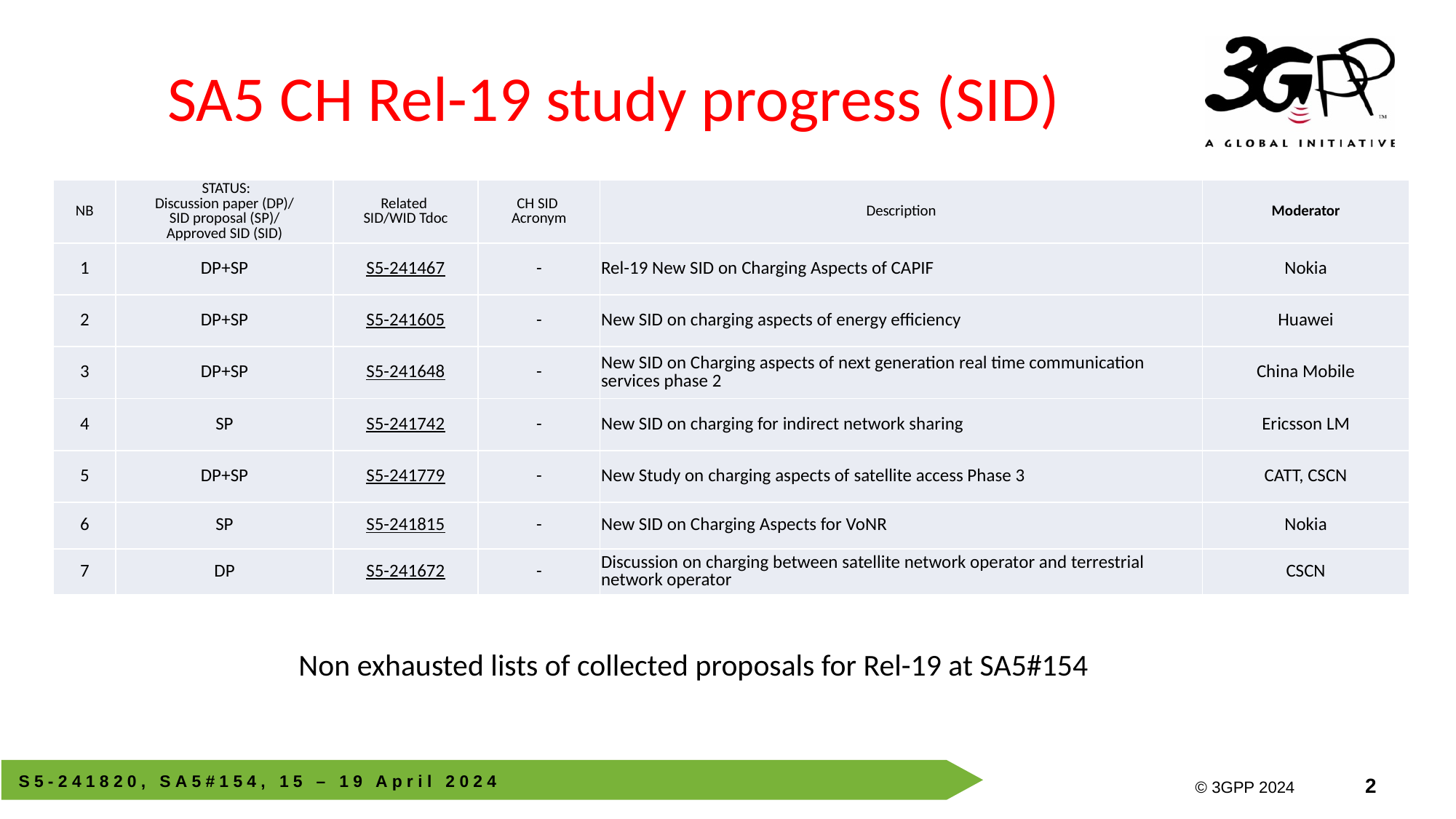

# SA5 CH Rel-19 study progress (SID)
| NB | STATUS: Discussion paper (DP)/ SID proposal (SP)/ Approved SID (SID) | Related SID/WID Tdoc | CH SID Acronym | Description | Moderator |
| --- | --- | --- | --- | --- | --- |
| 1 | DP+SP | S5-241467 | - | Rel-19 New SID on Charging Aspects of CAPIF | Nokia |
| 2 | DP+SP | S5-241605 | - | New SID on charging aspects of energy efficiency | Huawei |
| 3 | DP+SP | S5-241648 | - | New SID on Charging aspects of next generation real time communication services phase 2 | China Mobile |
| 4 | SP | S5-241742 | - | New SID on charging for indirect network sharing | Ericsson LM |
| 5 | DP+SP | S5-241779 | - | New Study on charging aspects of satellite access Phase 3 | CATT, CSCN |
| 6 | SP | S5-241815 | - | New SID on Charging Aspects for VoNR | Nokia |
| 7 | DP | S5-241672 | - | Discussion on charging between satellite network operator and terrestrial network operator | CSCN |
Non exhausted lists of collected proposals for Rel-19 at SA5#154